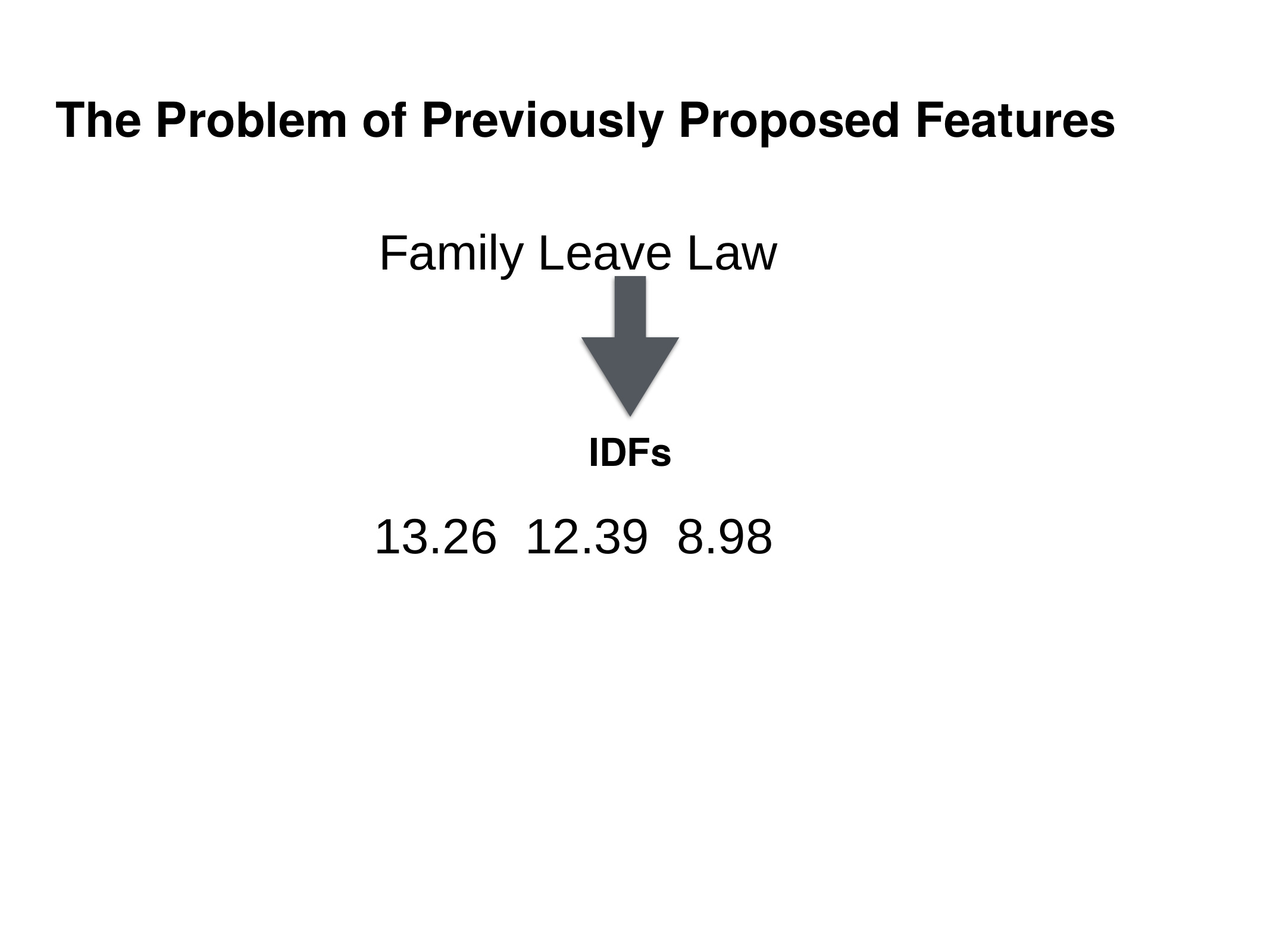

# The Problem of Previously Proposed Features
Family Leave Law

IDFs
13.26  12.39  8.98
148